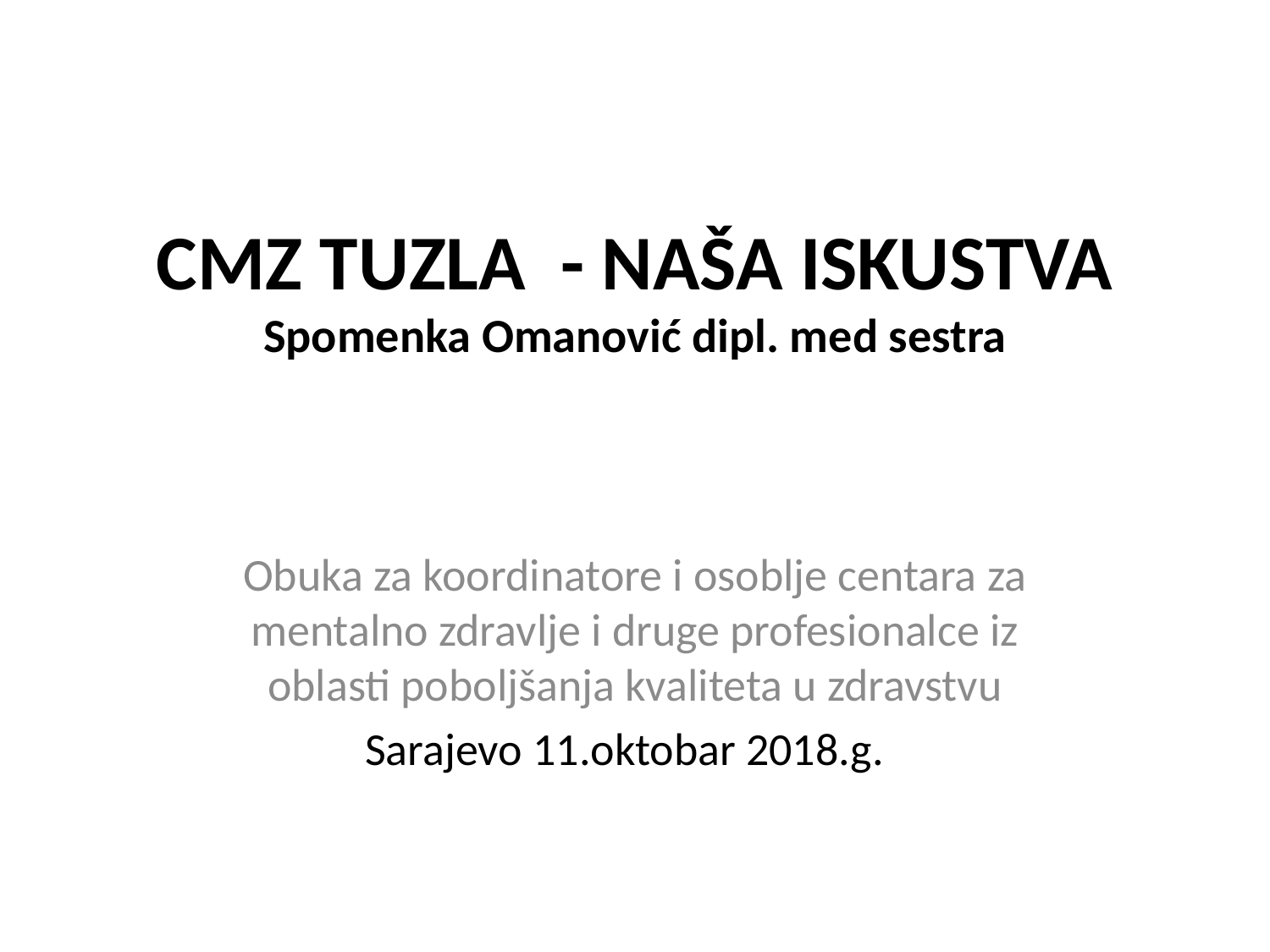

# CMZ TUZLA  - NAŠA ISKUSTVA Spomenka Omanović dipl. med sestra
Obuka za koordinatore i osoblje centara za mentalno zdravlje i druge profesionalce iz oblasti poboljšanja kvaliteta u zdravstvu
Sarajevo 11.oktobar 2018.g.